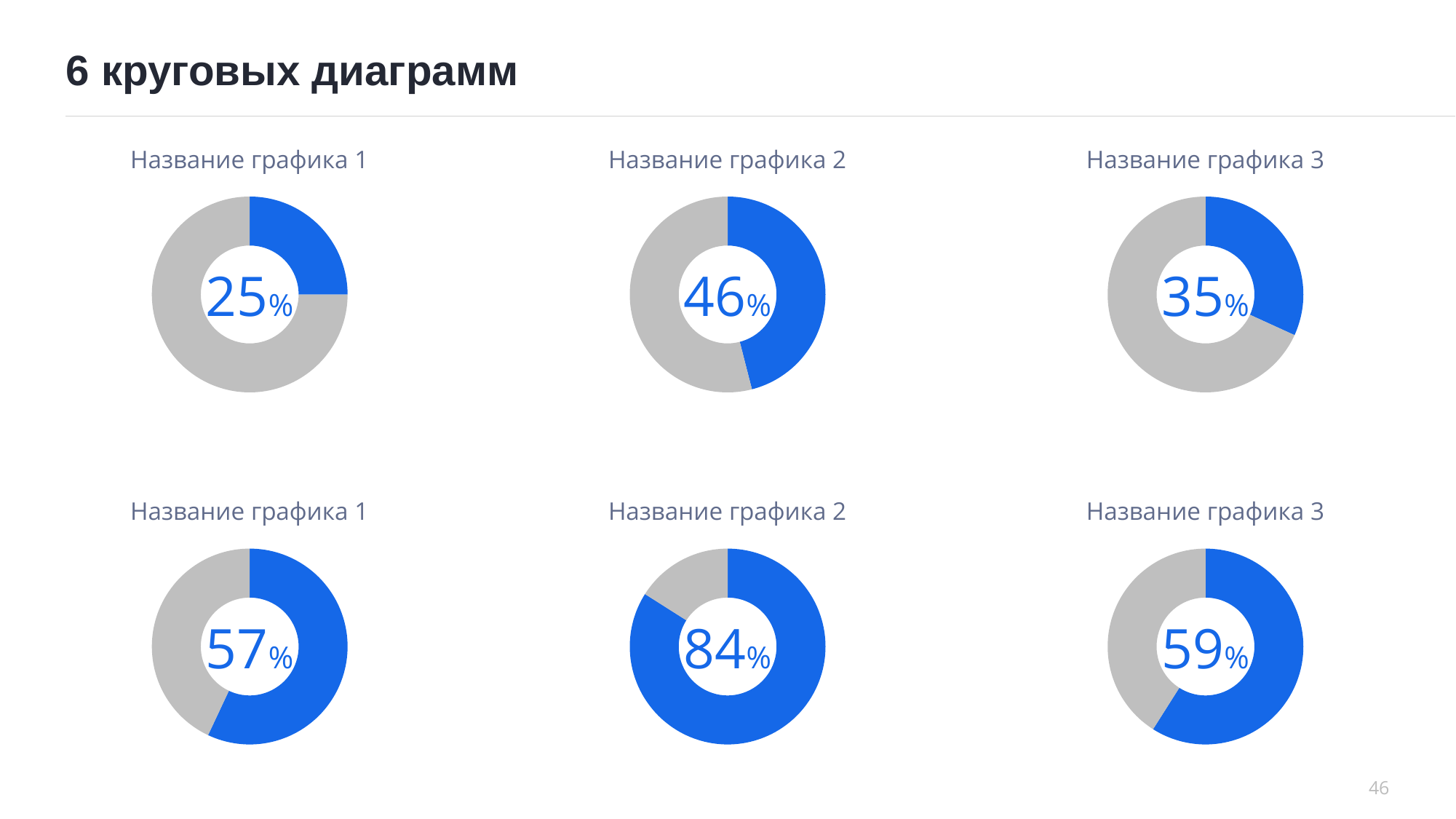

# 6 круговых диаграмм
Название графика 1
Название графика 2
Название графика 3

### Chart

| Category | Продажи |
|---|---|
| Кв. 1 | 25.0 |
| Кв. 2 | 75.0 |

### Chart

| Category | Продажи |
|---|---|
| Кв. 1 | 46.0 |
| Кв. 2 | 54.0 |

### Chart

| Category | Продажи |
|---|---|
| Кв. 1 | 35.0 |
| Кв. 2 | 75.0 |
25%
46%
35%
Название графика 1
Название графика 2
Название графика 3

### Chart

| Category | Продажи |
|---|---|
| Кв. 1 | 57.0 |
| Кв. 2 | 43.0 |

### Chart

| Category | Продажи |
|---|---|
| Кв. 1 | 84.0 |
| Кв. 2 | 16.0 |

### Chart

| Category | Продажи |
|---|---|
| Кв. 1 | 59.0 |
| Кв. 2 | 41.0 |
57%
84%
59%
46